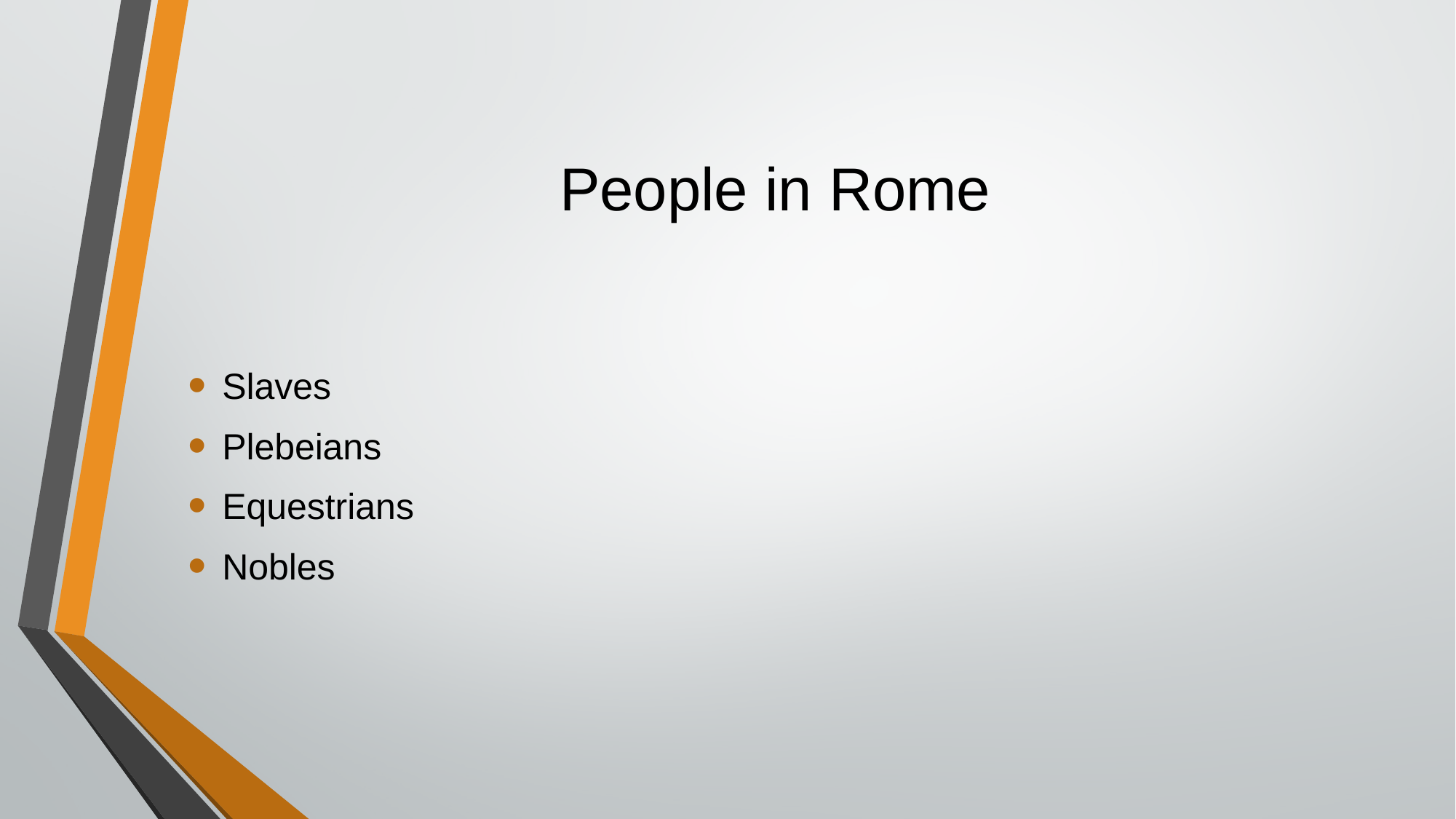

# People in Rome
Slaves
Plebeians
Equestrians
Nobles